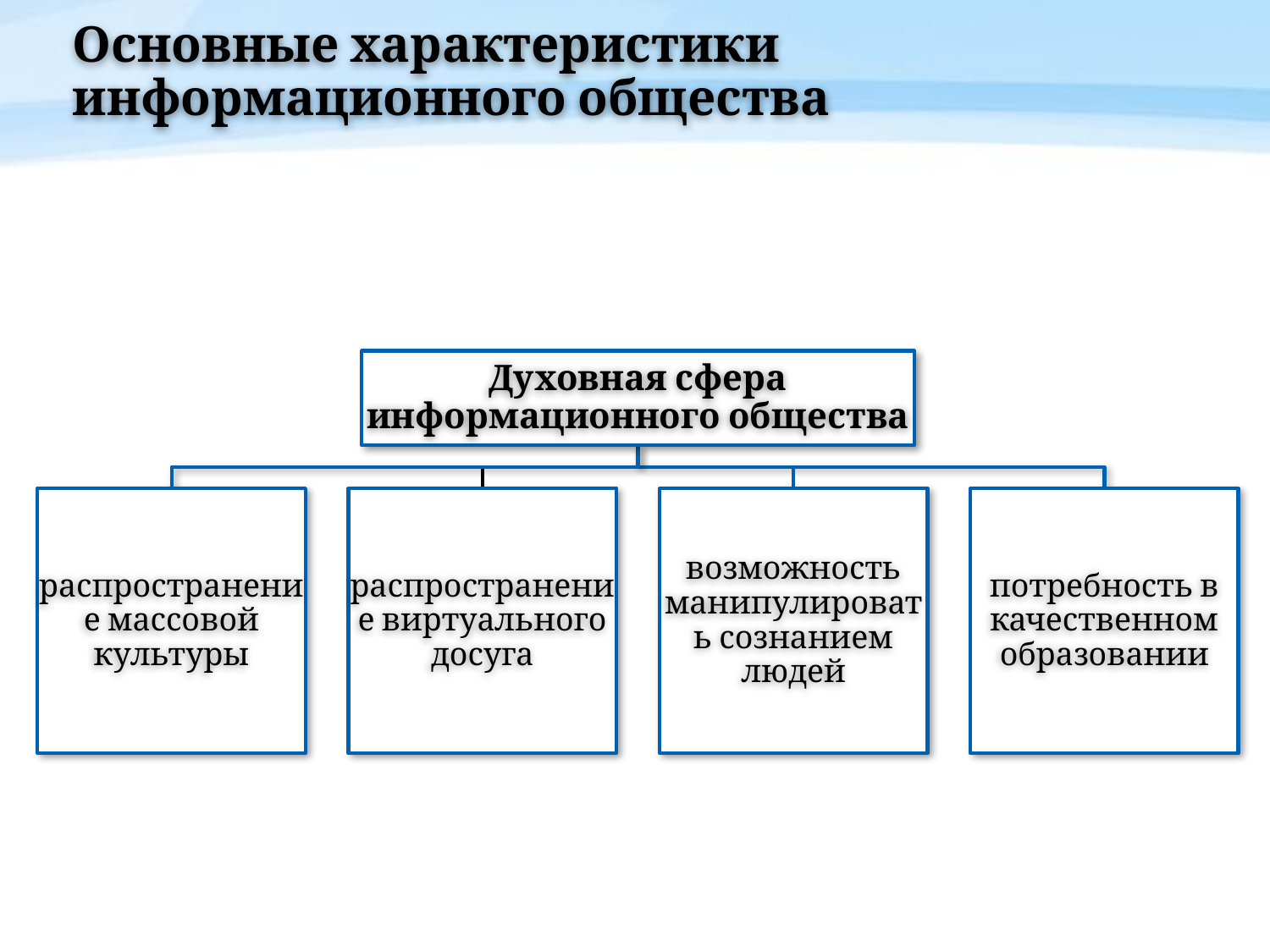

# Основные характеристики информационного общества

Духовная сфера информационного общества

распространение массовой культуры

распространение виртуального досуга

возможность манипулировать сознанием людей

потребность в качественном образовании